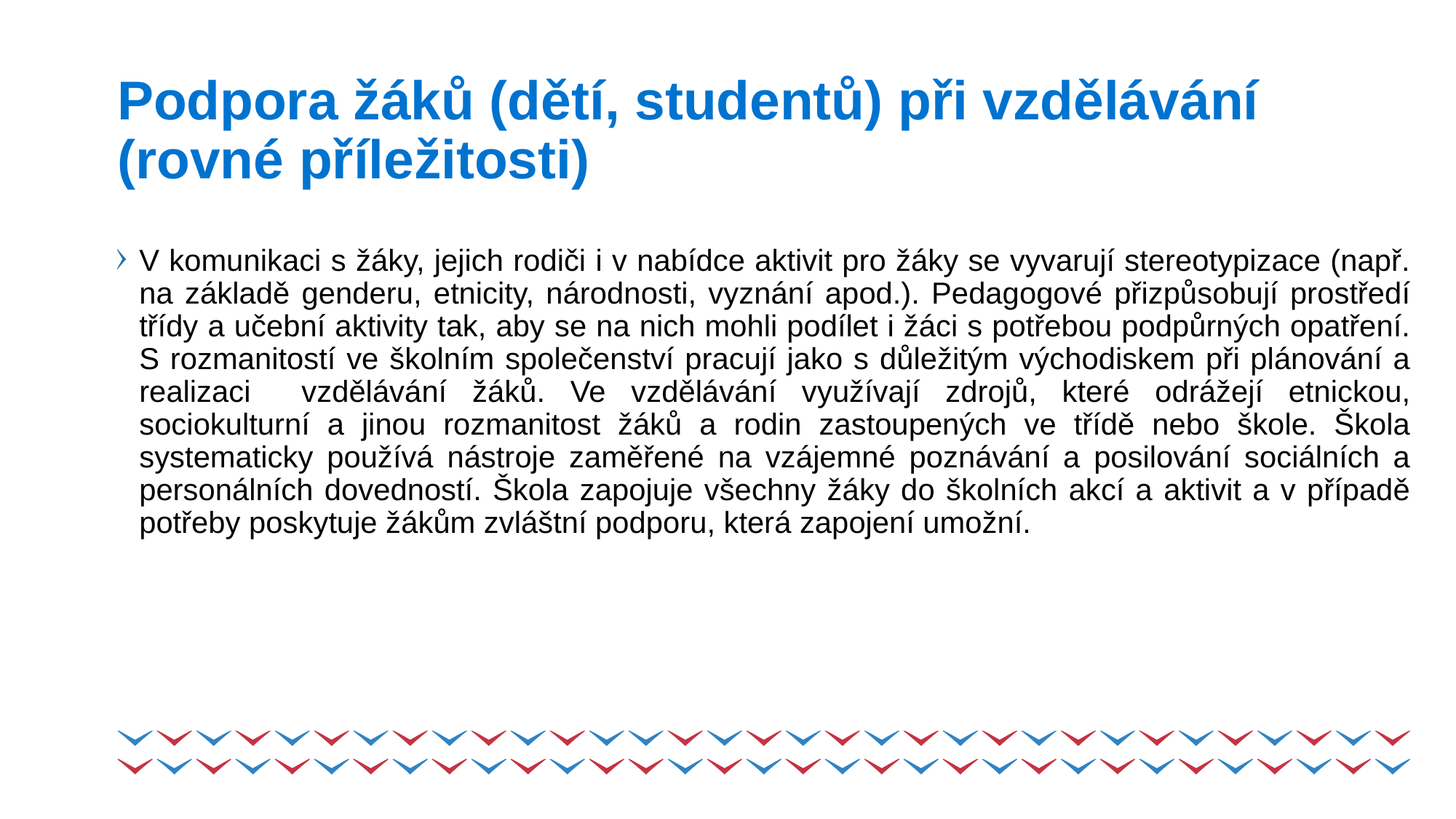

# Podpora žáků (dětí, studentů) při vzdělávání (rovné příležitosti)

V komunikaci s žáky, jejich rodiči i v nabídce aktivit pro žáky se vyvarují stereotypizace (např. na základě genderu, etnicity, národnosti, vyznání apod.). Pedagogové přizpůsobují prostředí třídy a učební aktivity tak, aby se na nich mohli podílet i žáci s potřebou podpůrných opatření. S rozmanitostí ve školním společenství pracují jako s důležitým východiskem při plánování a realizaci  vzdělávání žáků. Ve vzdělávání využívají zdrojů, které odrážejí etnickou, sociokulturní a jinou rozmanitost žáků a rodin zastoupených ve třídě nebo škole. Škola systematicky používá nástroje zaměřené na vzájemné poznávání a posilování sociálních a personálních dovedností. Škola zapojuje všechny žáky do školních akcí a aktivit a v případě potřeby poskytuje žákům zvláštní podporu, která zapojení umožní.